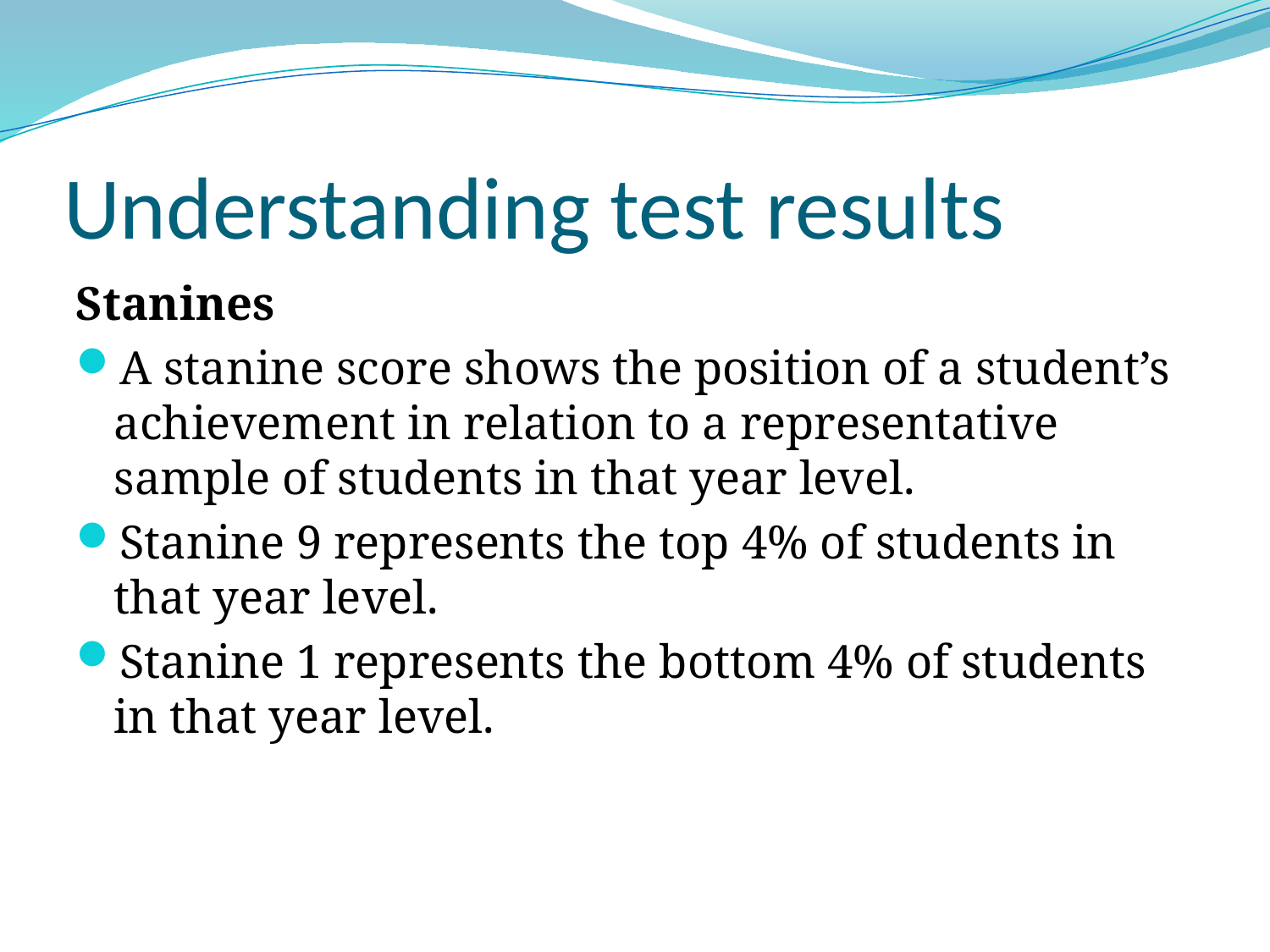

# Understanding test results
Stanines
A stanine score shows the position of a student’s achievement in relation to a representative sample of students in that year level.
Stanine 9 represents the top 4% of students in that year level.
Stanine 1 represents the bottom 4% of students in that year level.